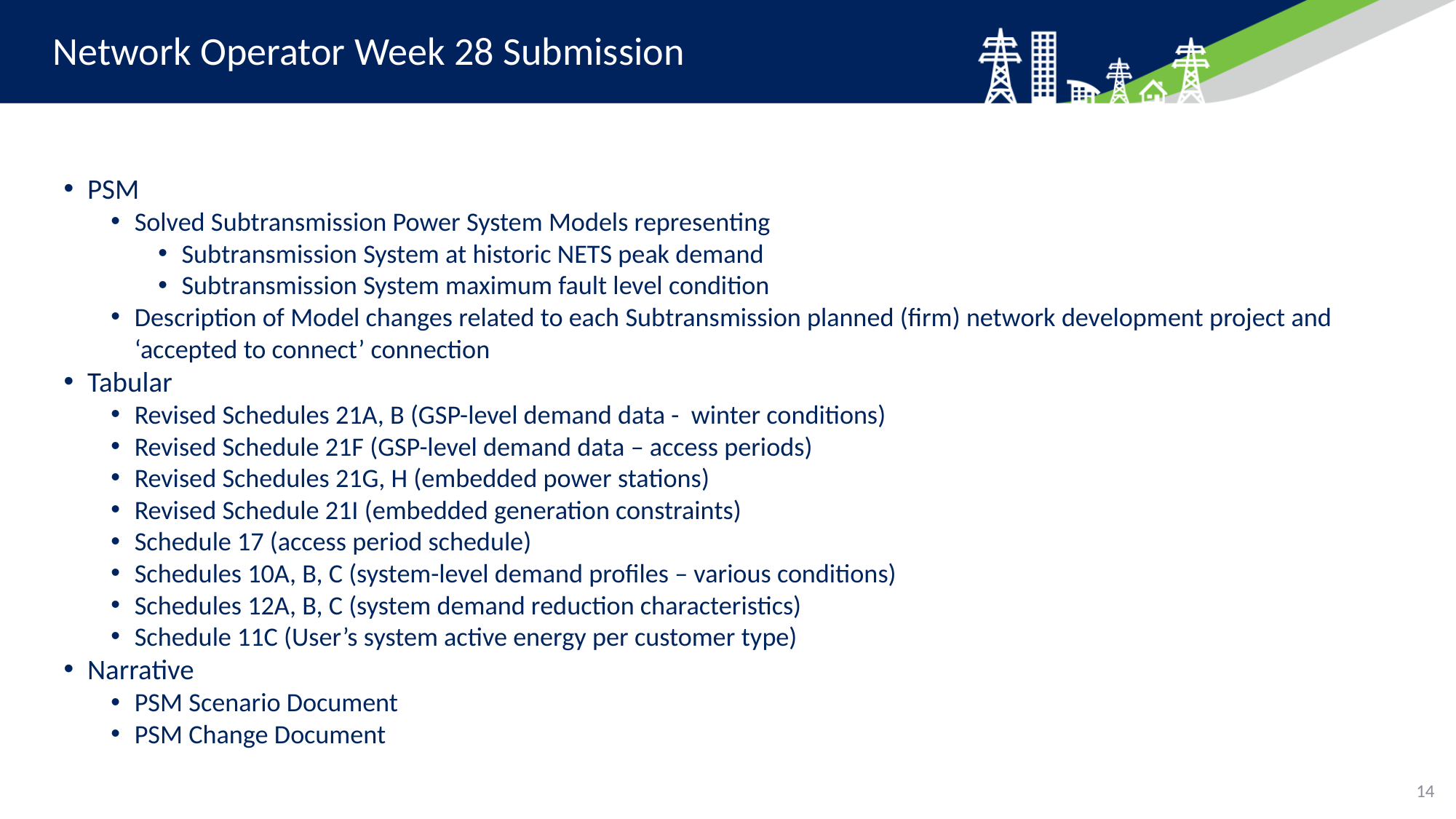

# Network Operator Week 28 Submission
PSM
Solved Subtransmission Power System Models representing
Subtransmission System at historic NETS peak demand
Subtransmission System maximum fault level condition
Description of Model changes related to each Subtransmission planned (firm) network development project and ‘accepted to connect’ connection
Tabular
Revised Schedules 21A, B (GSP-level demand data -  winter conditions)
Revised Schedule 21F (GSP-level demand data – access periods)
Revised Schedules 21G, H (embedded power stations)
Revised Schedule 21I (embedded generation constraints)
Schedule 17 (access period schedule)
Schedules 10A, B, C (system-level demand profiles – various conditions)
Schedules 12A, B, C (system demand reduction characteristics)
Schedule 11C (User’s system active energy per customer type)
Narrative
PSM Scenario Document
PSM Change Document
14